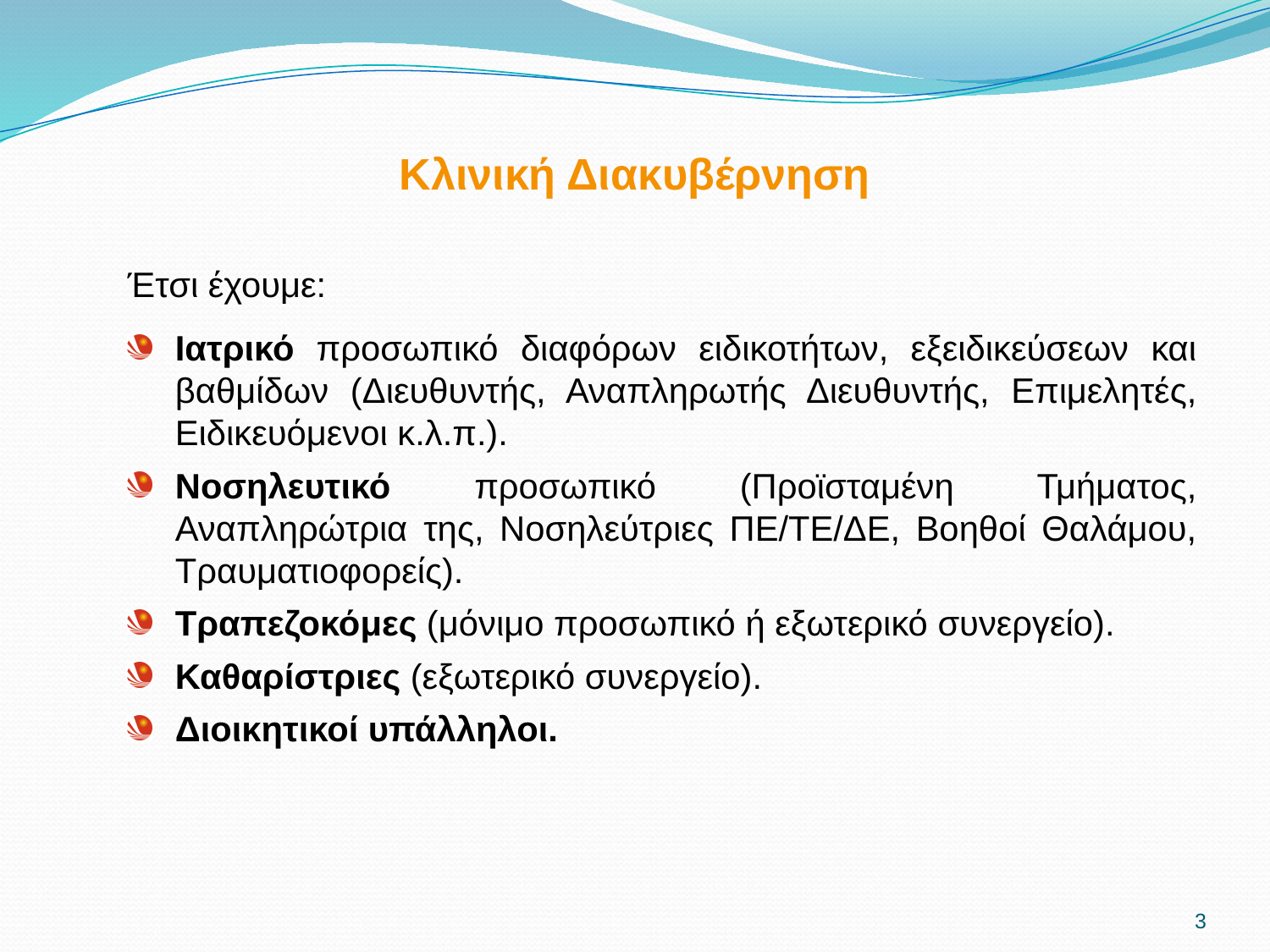

Κλινική Διακυβέρνηση
Έτσι έχουμε:

Ιατρικό προσωπικό διαφόρων ειδικοτήτων, εξειδικεύσεων και βαθμίδων (Διευθυντής, Αναπληρωτής Διευθυντής, Επιμελητές, Ειδικευόμενοι κ.λ.π.).

Νοσηλευτικό προσωπικό (Προϊσταμένη Τμήματος, Αναπληρώτρια της, Νοσηλεύτριες ΠΕ/ΤΕ/ΔΕ, Βοηθοί Θαλάμου, Τραυματιοφορείς).

Τραπεζοκόμες (μόνιμο προσωπικό ή εξωτερικό συνεργείο).

Καθαρίστριες (εξωτερικό συνεργείο).

Διοικητικοί υπάλληλοι.
3